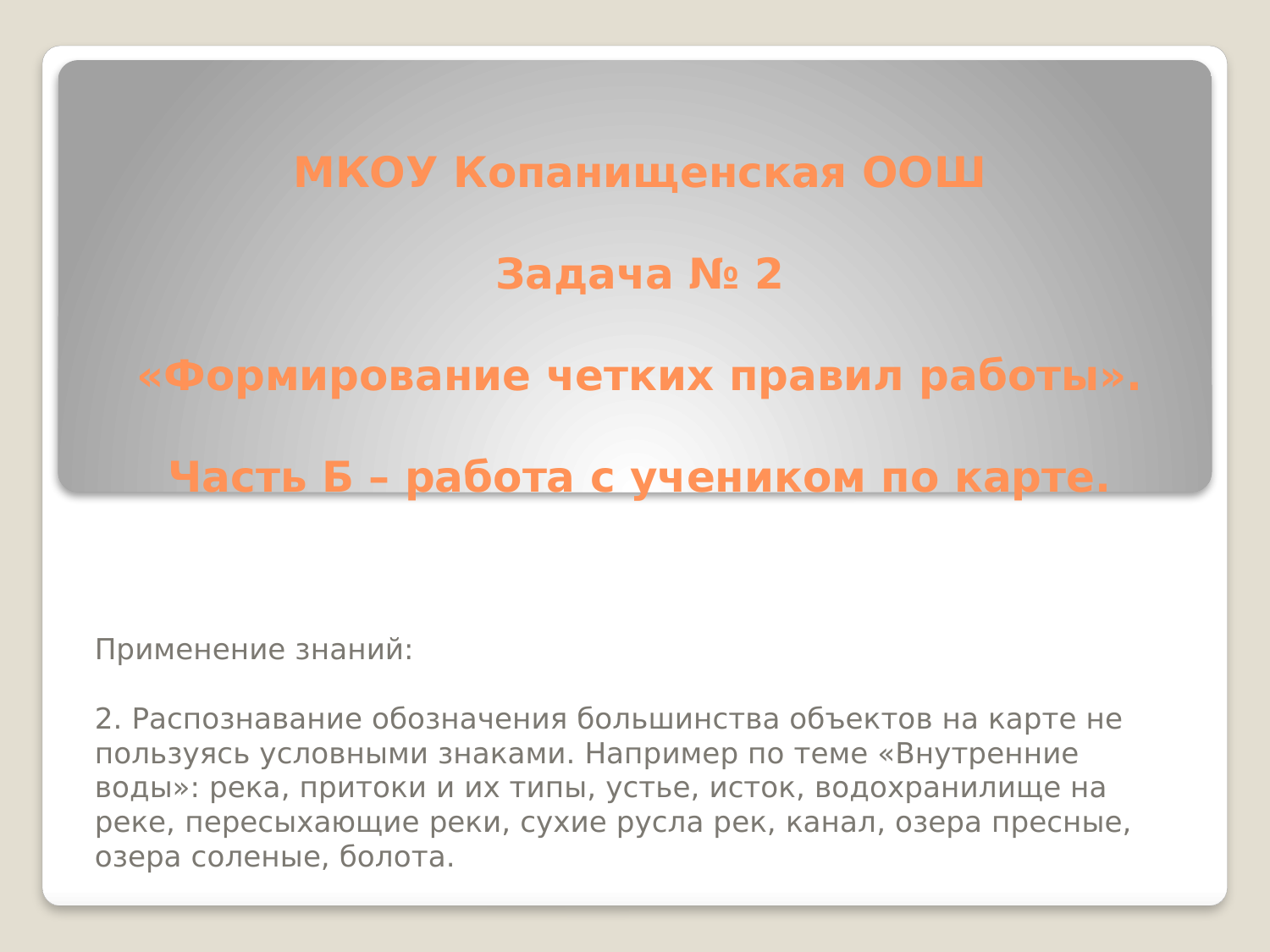

# МКОУ Копанищенская ООШ Задача № 2 «Формирование четких правил работы». Часть Б – работа с учеником по карте.

Применение знаний:

2. Распознавание обозначения большинства объектов на карте не пользуясь условными знаками. Например по теме «Внутренние воды»: река, притоки и их типы, устье, исток, водохранилище на реке, пересыхающие реки, сухие русла рек, канал, озера пресные, озера соленые, болота.